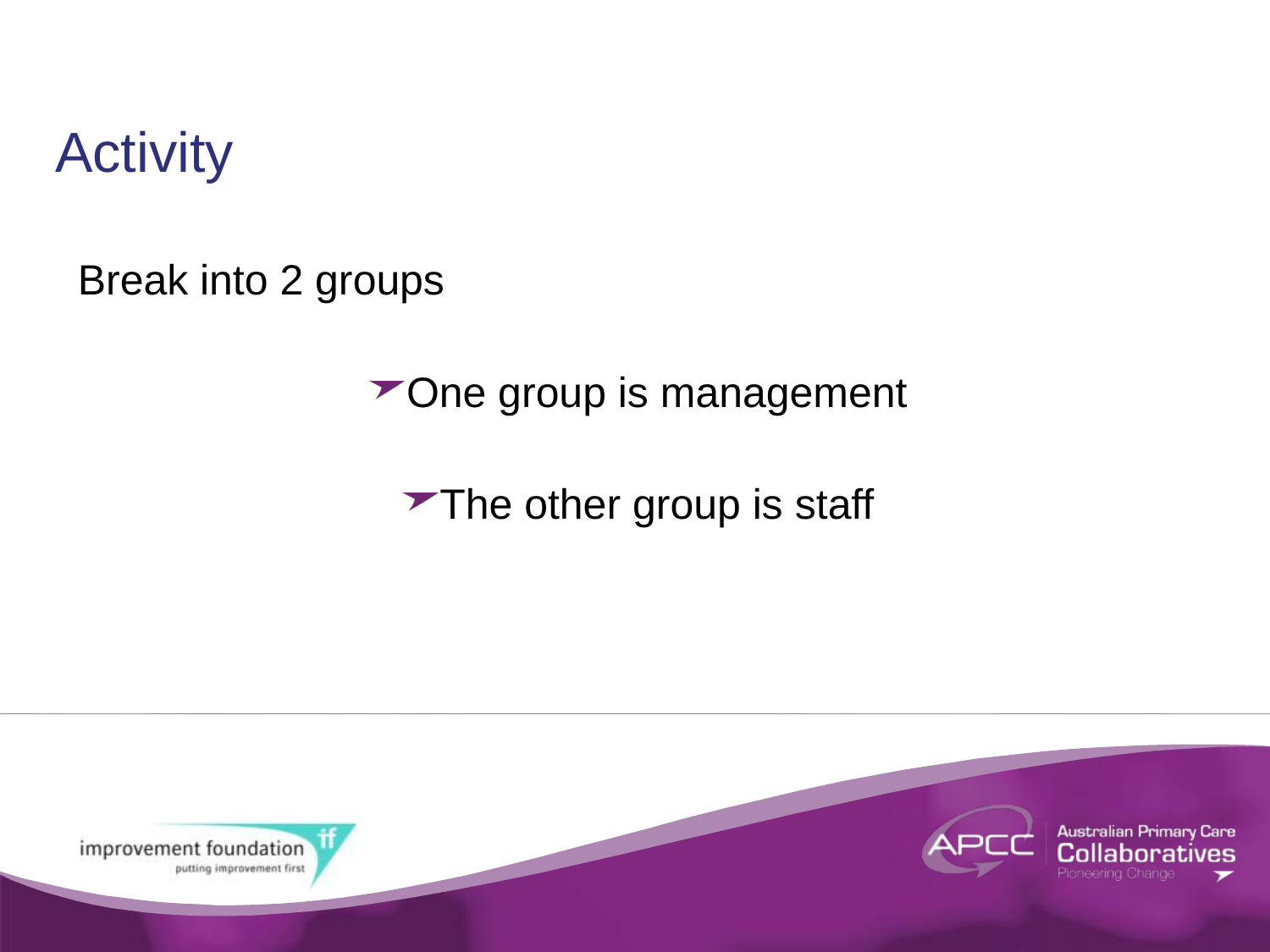

Activity
Break into 2 groups

One group is management

The other group is staff